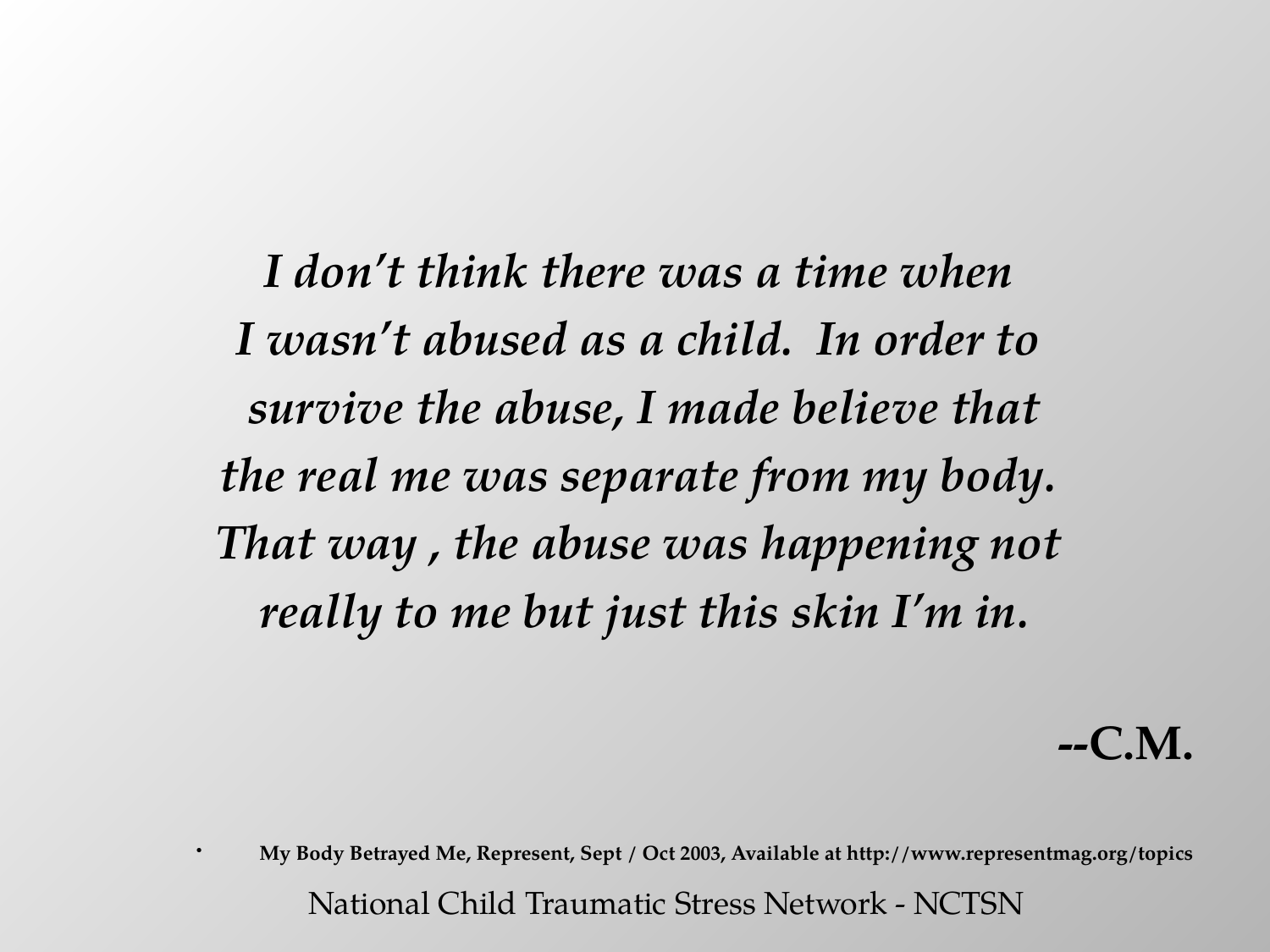

I don’t think there was a time when
I wasn’t abused as a child.  In order to
survive the abuse, I made believe that
 the real me was separate from my body.
That way , the abuse was happening not
really to me but just this skin I’m in.

			--C.M.

My Body Betrayed Me, Represent, Sept / Oct 2003, Available at http://www.representmag.org/topics
National Child Traumatic Stress Network - NCTSN